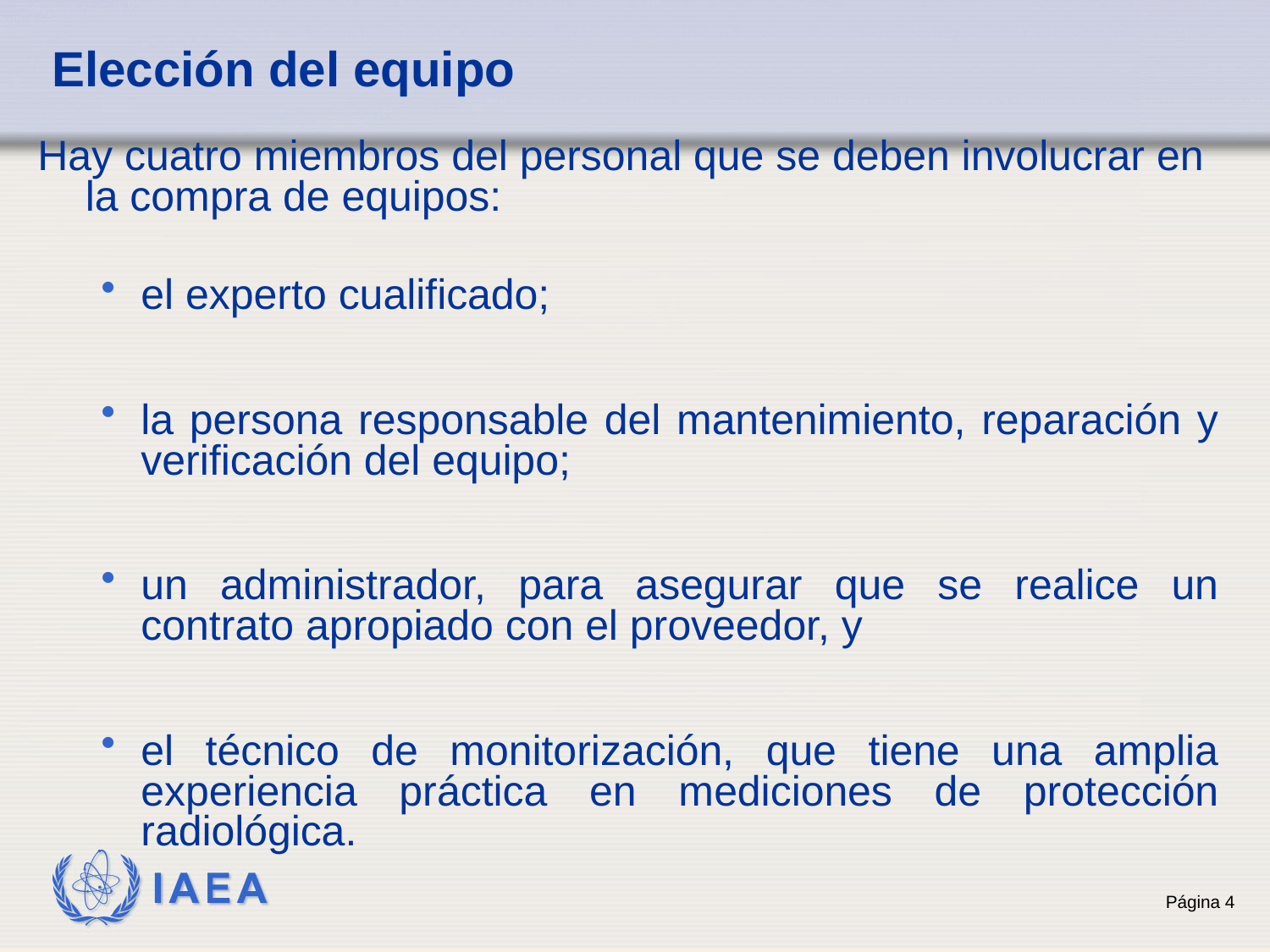

# Elección del equipo

Hay cuatro miembros del personal que se deben involucrar en la compra de equipos:

el experto cualificado;

la persona responsable del mantenimiento, reparación y verificación del equipo;

un administrador, para asegurar que se realice un contrato apropiado con el proveedor, y

el técnico de monitorización, que tiene una amplia experiencia práctica en mediciones de protección radiológica.

4